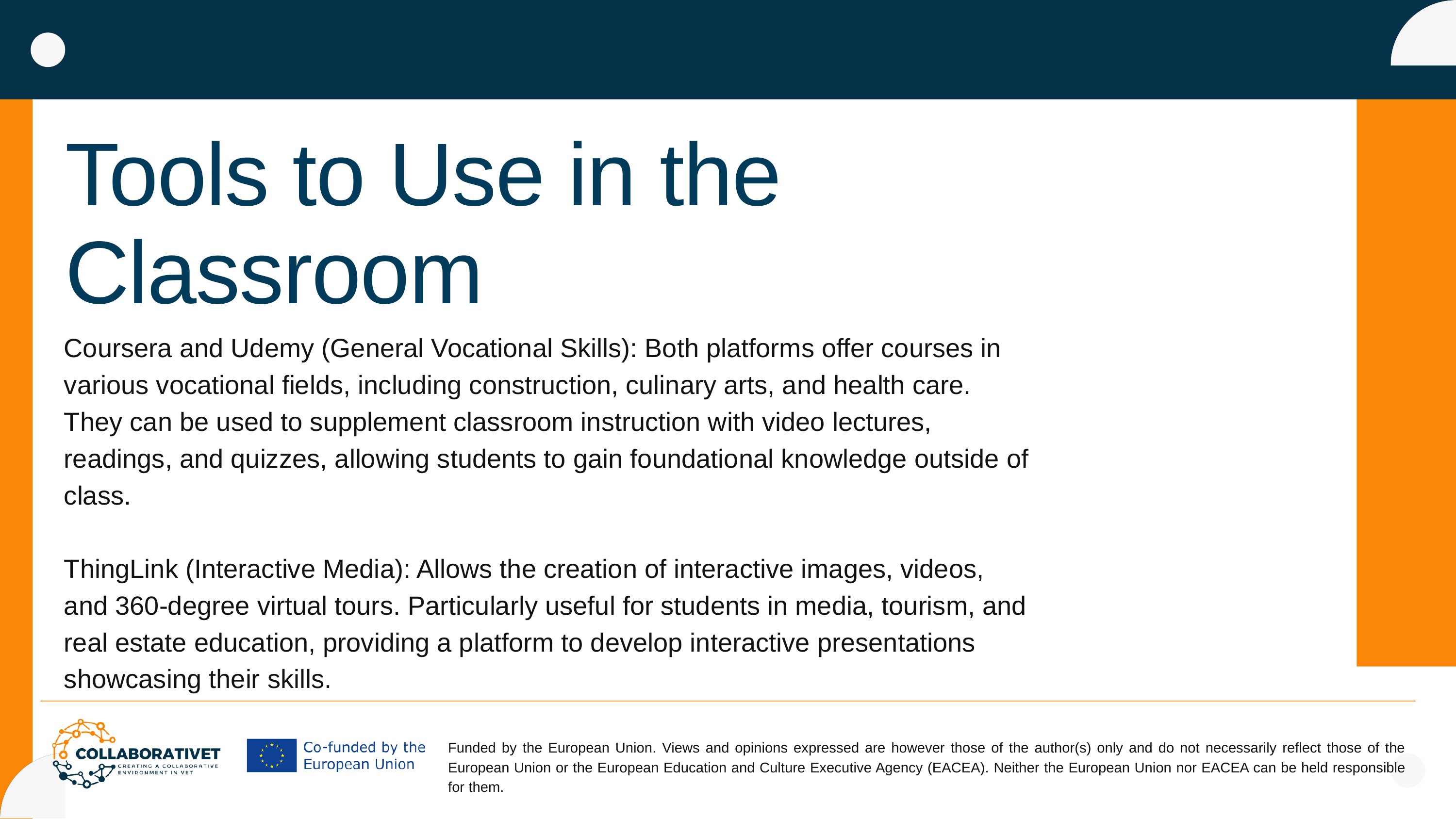

Tools to Use in the Classroom
Coursera and Udemy (General Vocational Skills): Both platforms offer courses in various vocational fields, including construction, culinary arts, and health care. They can be used to supplement classroom instruction with video lectures, readings, and quizzes, allowing students to gain foundational knowledge outside of class.

ThingLink (Interactive Media): Allows the creation of interactive images, videos, and 360-degree virtual tours. Particularly useful for students in media, tourism, and real estate education, providing a platform to develop interactive presentations showcasing their skills.

Funded by the European Union. Views and opinions expressed are however those of the author(s) only and do not necessarily reflect those of the European Union or the European Education and Culture Executive Agency (EACEA). Neither the European Union nor EACEA can be held responsible for them.